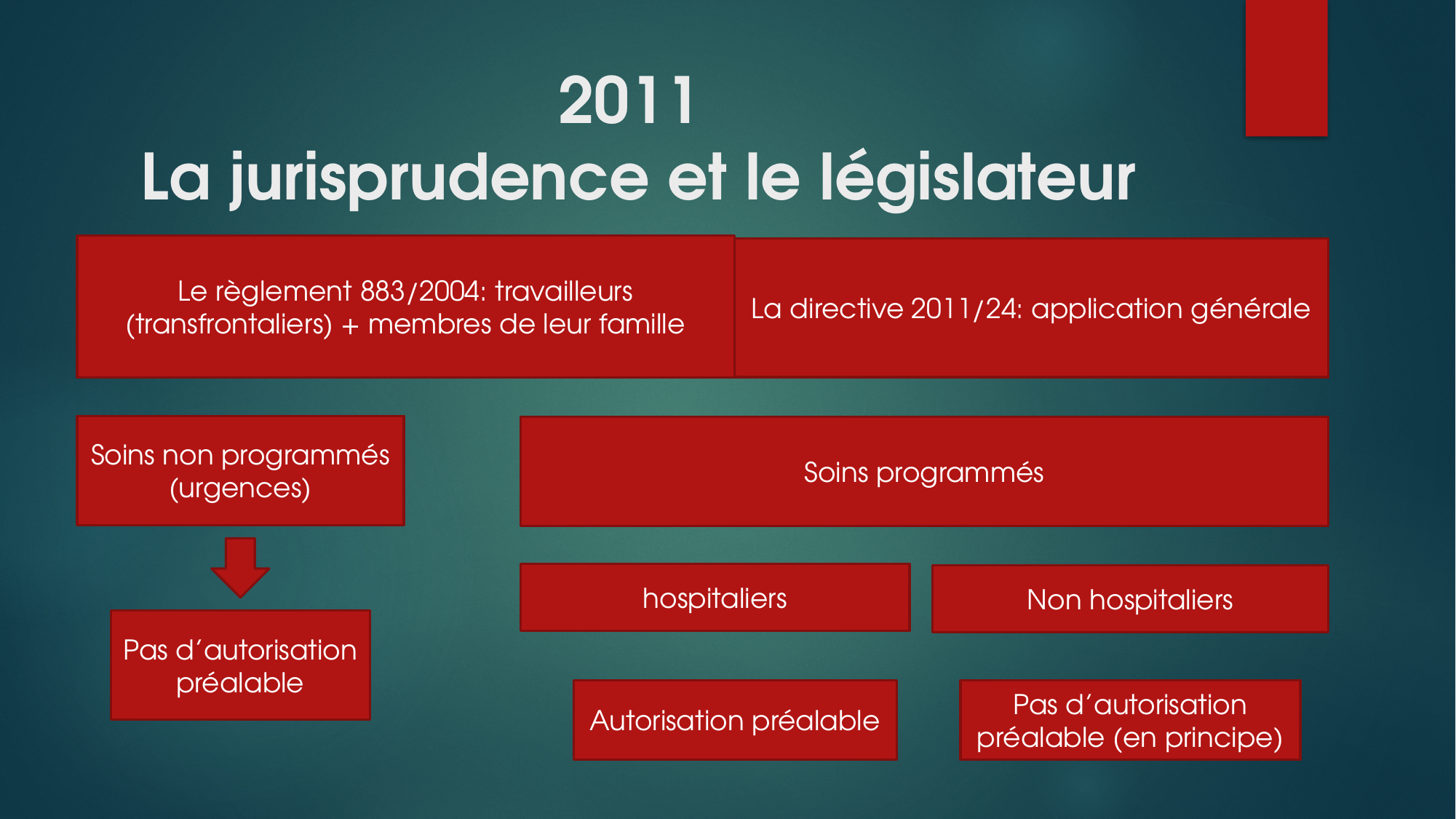

# 2011 La jurisprudence et le législateur
Le règlement 883/2004: travailleurs (transfrontaliers) + membres de leur famille

La directive 2011/24: application générale
Soins non programmés (urgences)
Soins programmés

hospitaliers
Non hospitaliers
Pas d’autorisation préalable
Autorisation préalable
Pas d’autorisation préalable (en principe)